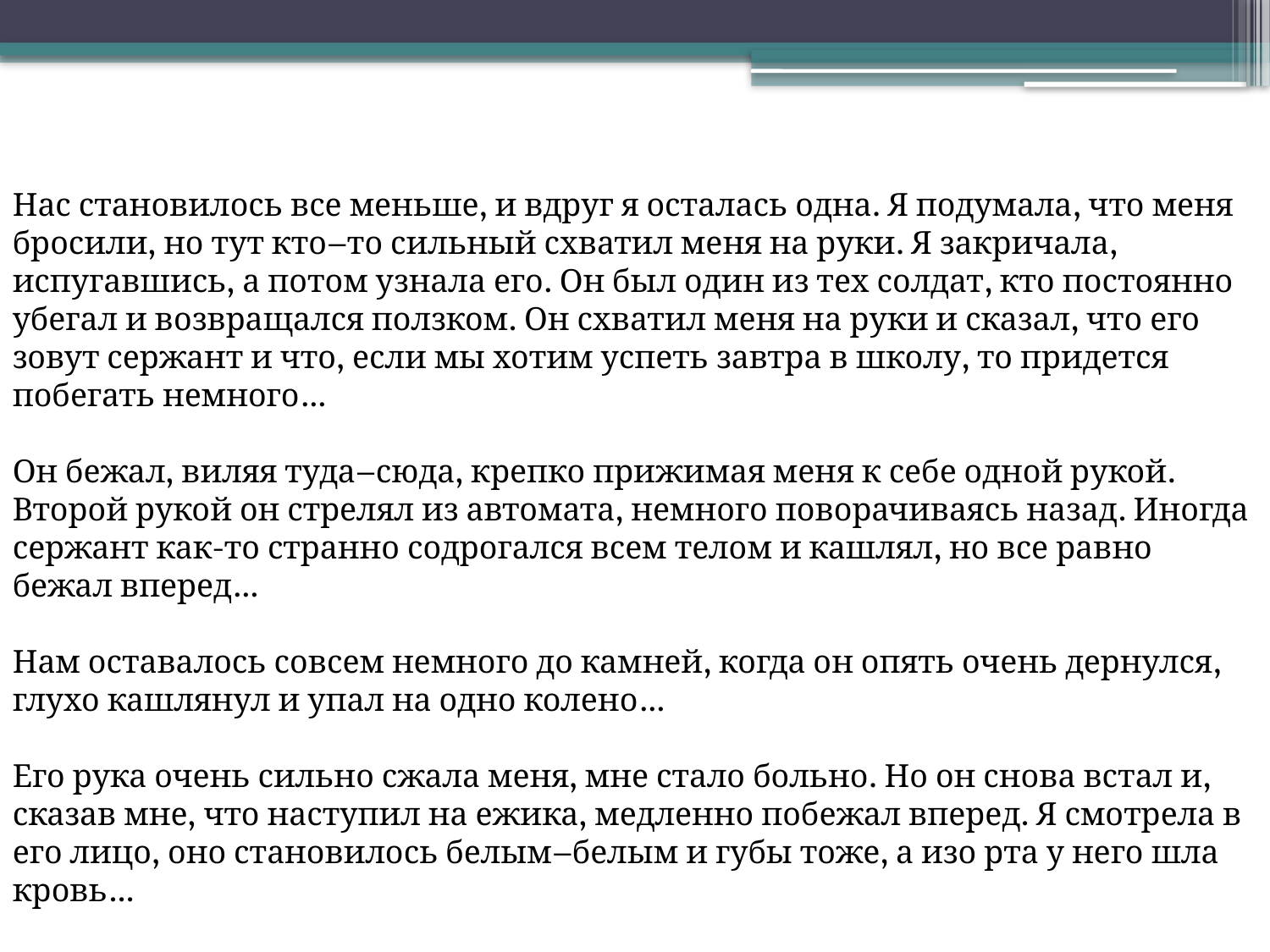

Нас становилось все меньше, и вдруг я осталась одна. Я подумала, что меня бросили, но тут кто–то сильный схватил меня на руки. Я закричала, испугавшись, а потом узнала его. Он был один из тех солдат, кто постоянно убегал и возвращался ползком. Он схватил меня на руки и сказал, что его зовут сержант и что, если мы хотим успеть завтра в школу, то придется побегать немного…
Он бежал, виляя туда–сюда, крепко прижимая меня к себе одной рукой. Второй рукой он стрелял из автомата, немного поворачиваясь назад. Иногда сержант как-то странно содрогался всем телом и кашлял, но все равно бежал вперед…
Нам оставалось совсем немного до камней, когда он опять очень дернулся, глухо кашлянул и упал на одно колено…
Его рука очень сильно сжала меня, мне стало больно. Но он снова встал и, сказав мне, что наступил на ежика, медленно побежал вперед. Я смотрела в его лицо, оно становилось белым–белым и губы тоже, а изо рта у него шла кровь…
И он все равно бежал вперед… Я тогда подумала, что его руками меня несет Бог…